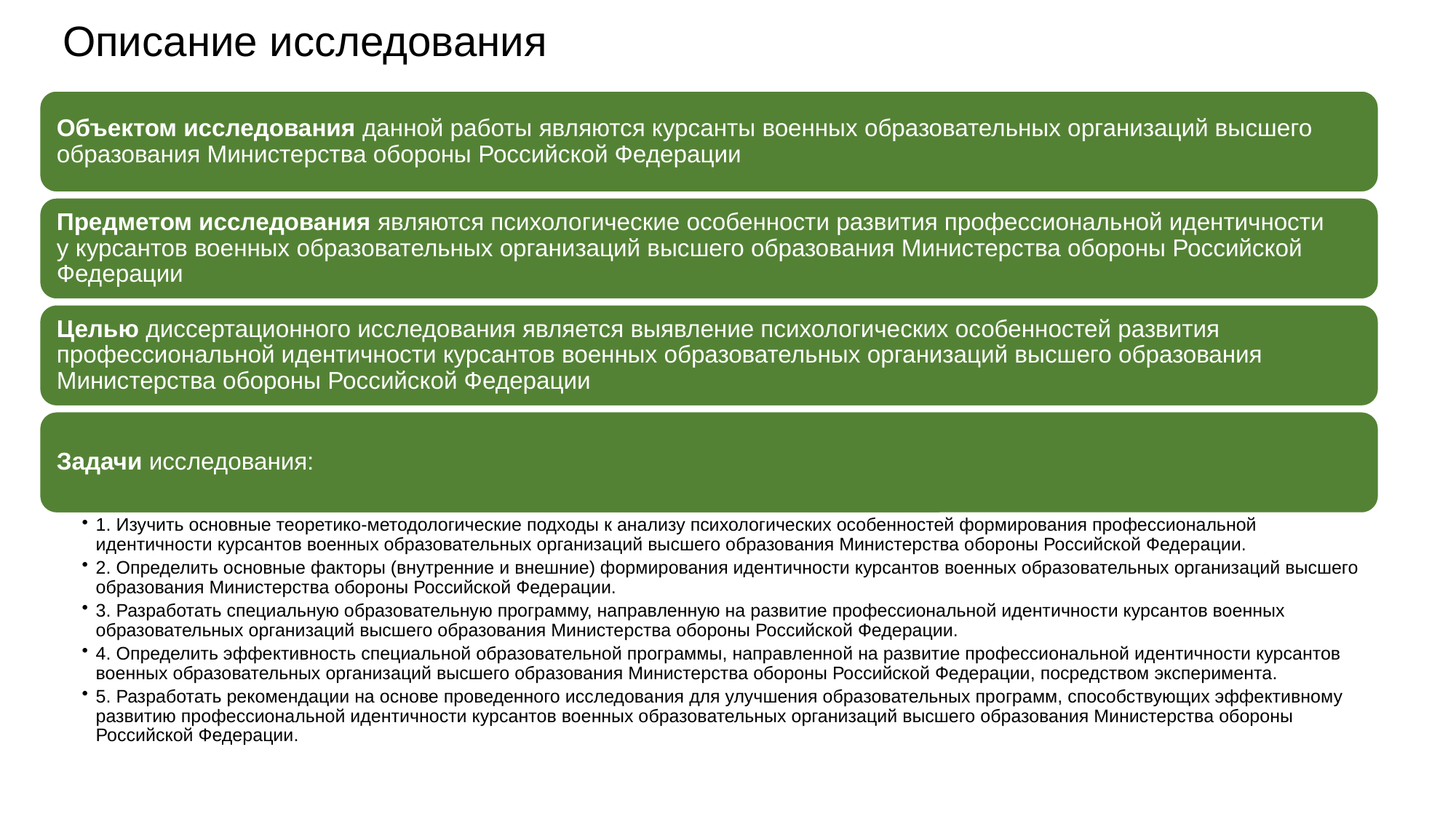

Описание исследования
Объектом исследования данной работы являются курсанты военных образовательных организаций высшего образования Министерства обороны Российской Федерации
Предметом исследования являются психологические особенности развития профессиональной идентичности у курсантов военных образовательных организаций высшего образования Министерства обороны Российской Федерации
Целью диссертационного исследования является выявление психологических особенностей развития профессиональной идентичности курсантов военных образовательных организаций высшего образования Министерства обороны Российской Федерации
Задачи исследования:
1. Изучить основные теоретико-методологические подходы к анализу психологических особенностей формирования профессиональной идентичности курсантов военных образовательных организаций высшего образования Министерства обороны Российской Федерации.
2. Определить основные факторы (внутренние и внешние) формирования идентичности курсантов военных образовательных организаций высшего образования Министерства обороны Российской Федерации.
3. Разработать специальную образовательную программу, направленную на развитие профессиональной идентичности курсантов военных образовательных организаций высшего образования Министерства обороны Российской Федерации.
4. Определить эффективность специальной образовательной программы, направленной на развитие профессиональной идентичности курсантов военных образовательных организаций высшего образования Министерства обороны Российской Федерации, посредством эксперимента.
5. Разработать рекомендации на основе проведенного исследования для улучшения образовательных программ, способствующих эффективному развитию профессиональной идентичности курсантов военных образовательных организаций высшего образования Министерства обороны Российской Федерации.